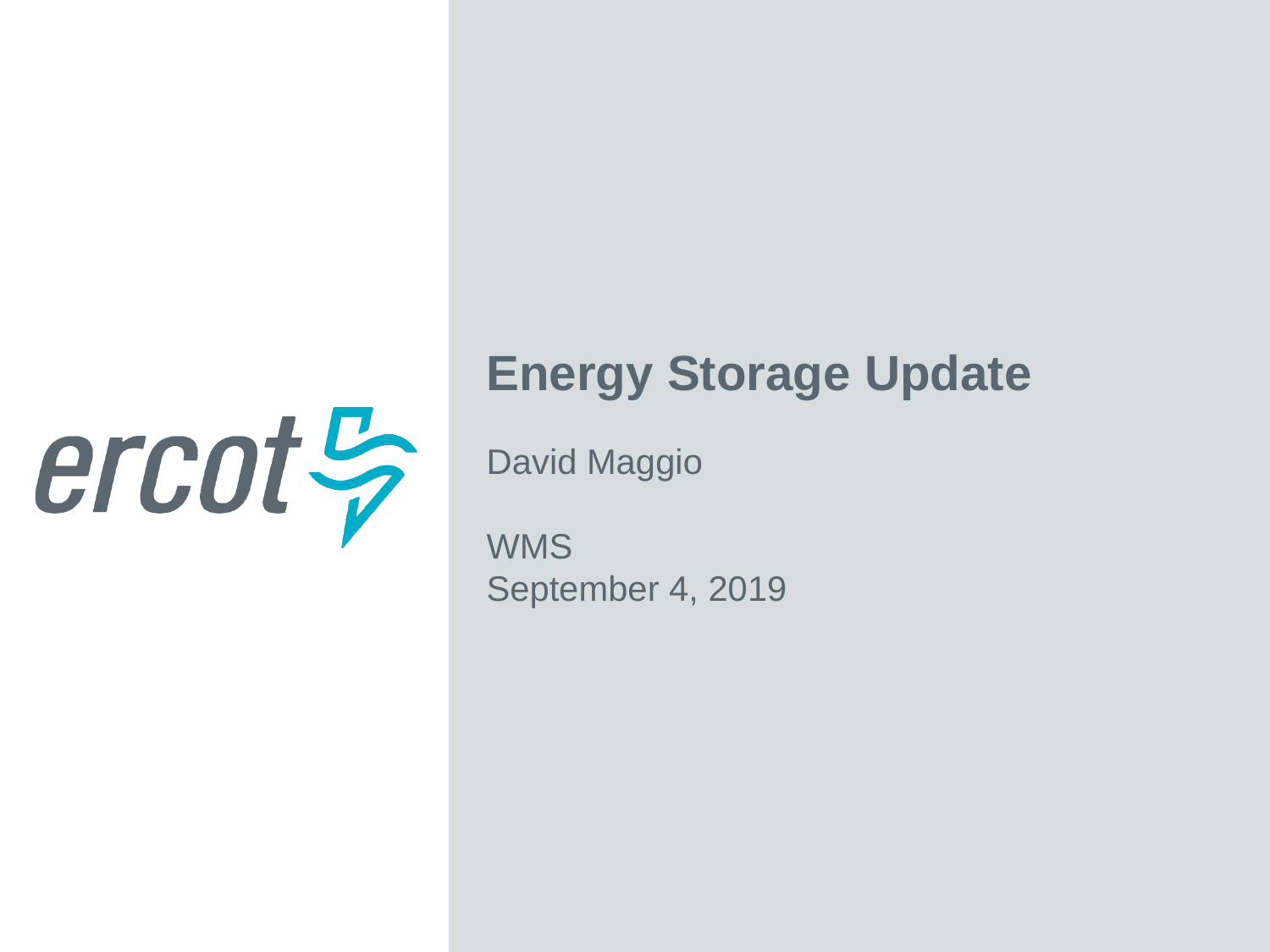

Energy Storage Update

David Maggio

WMS
September 4, 2019